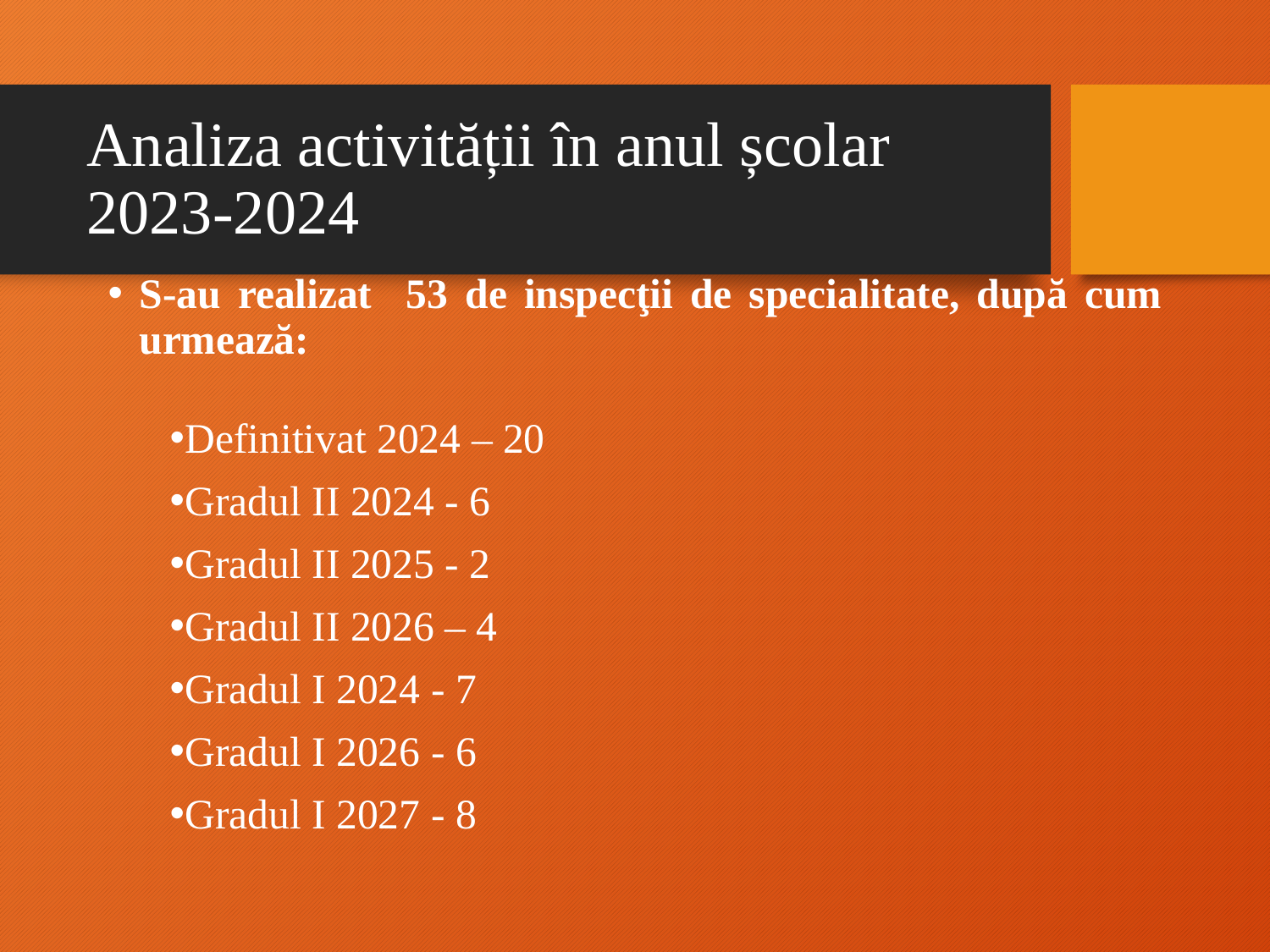

# Analiza activității în anul școlar 2023-2024
S-au realizat  53 de inspecţii de specialitate, după cum urmează:

Definitivat 2024 – 20
Gradul II 2024 - 6
Gradul II 2025 - 2
Gradul II 2026 – 4
Gradul I 2024 - 7
Gradul I 2026 - 6
Gradul I 2027 - 8